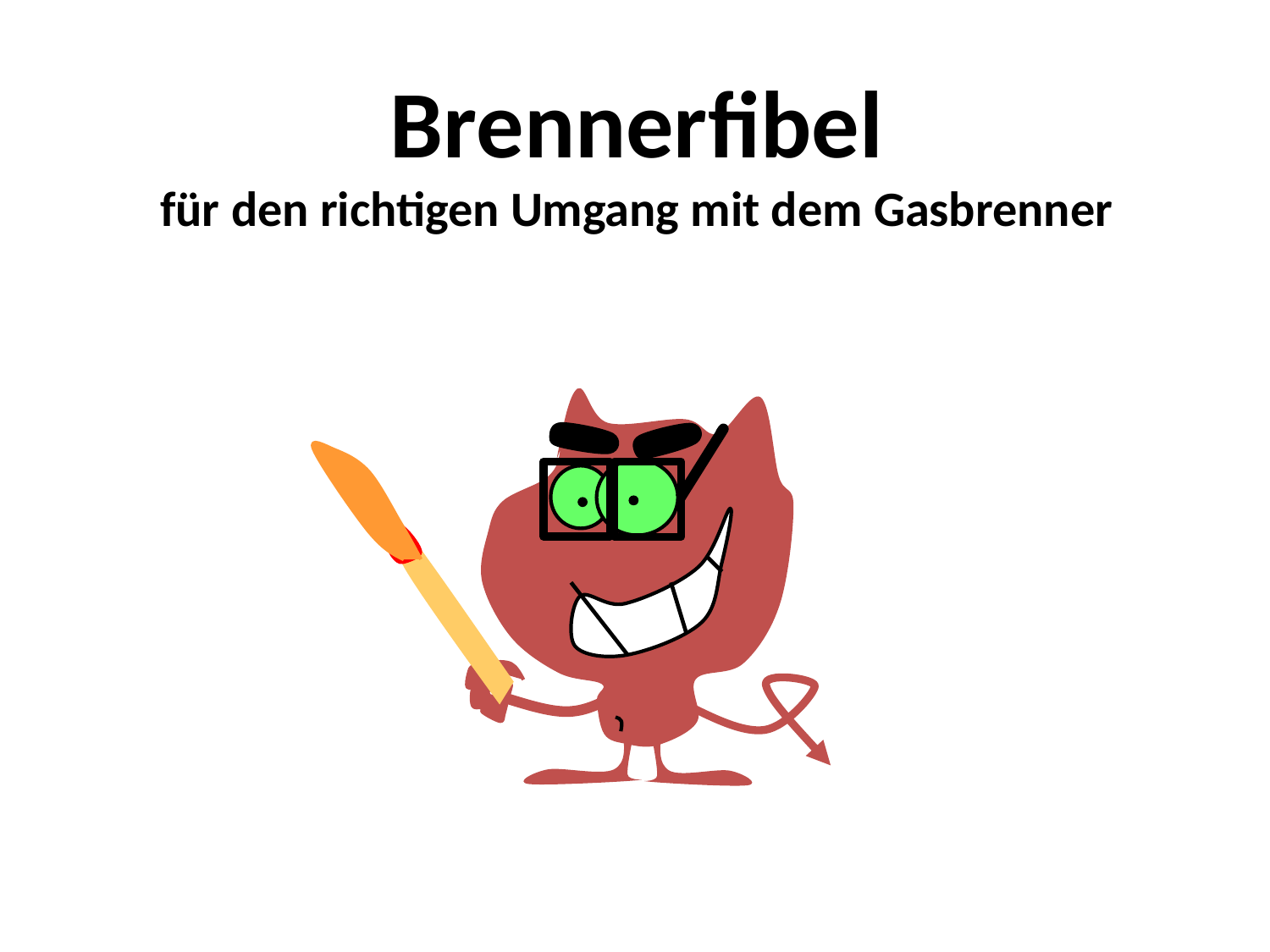

Brennerfibel
für den richtigen Umgang mit dem Gasbrenner